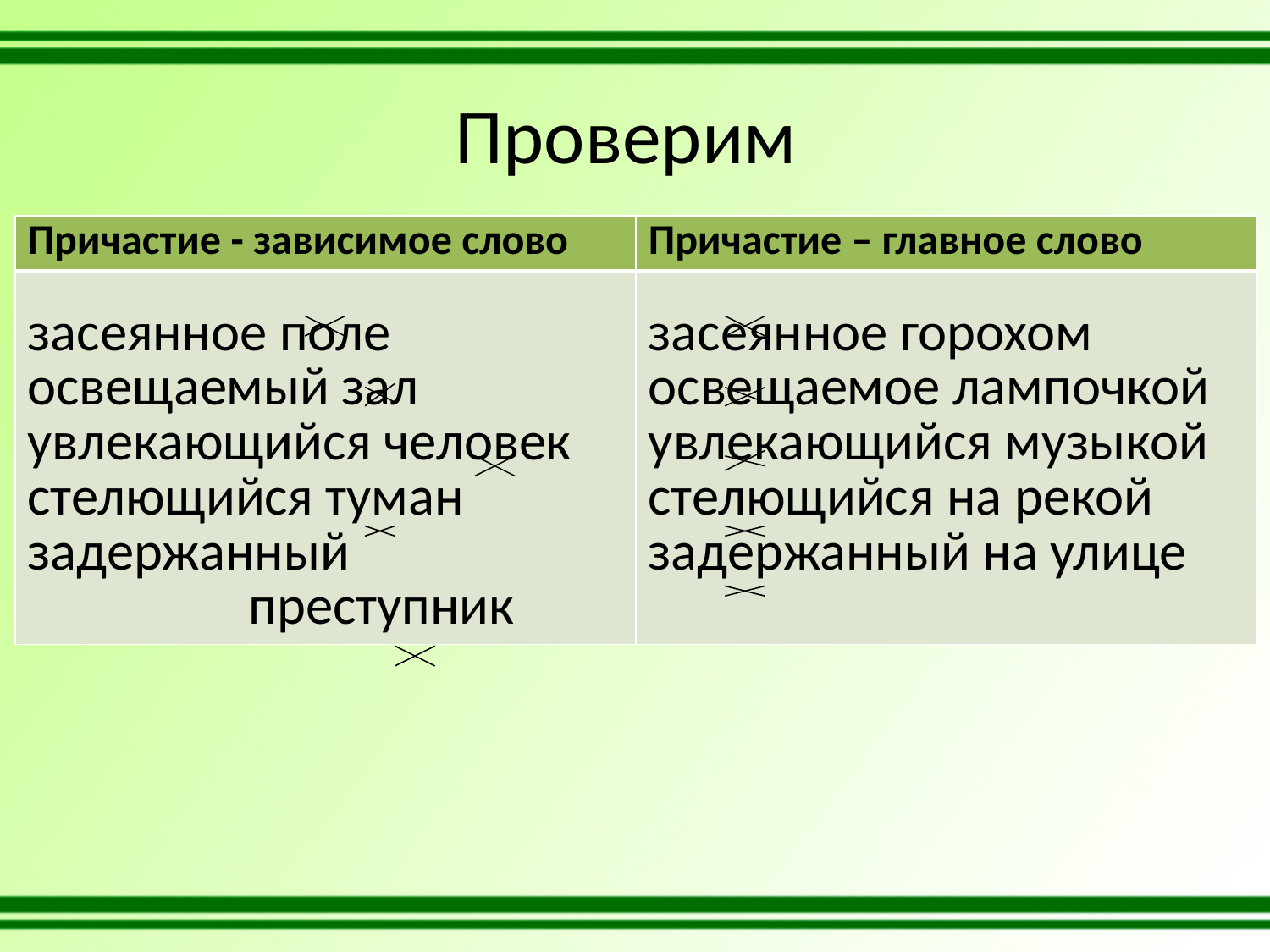

# Проверим
| Причастие - зависимое слово | Причастие – главное слово |
| --- | --- |
| засеянное поле освещаемый зал увлекающийся человек стелющийся туман задержанный преступник | засеянное горохом освещаемое лампочкой увлекающийся музыкой стелющийся на рекой задержанный на улице |